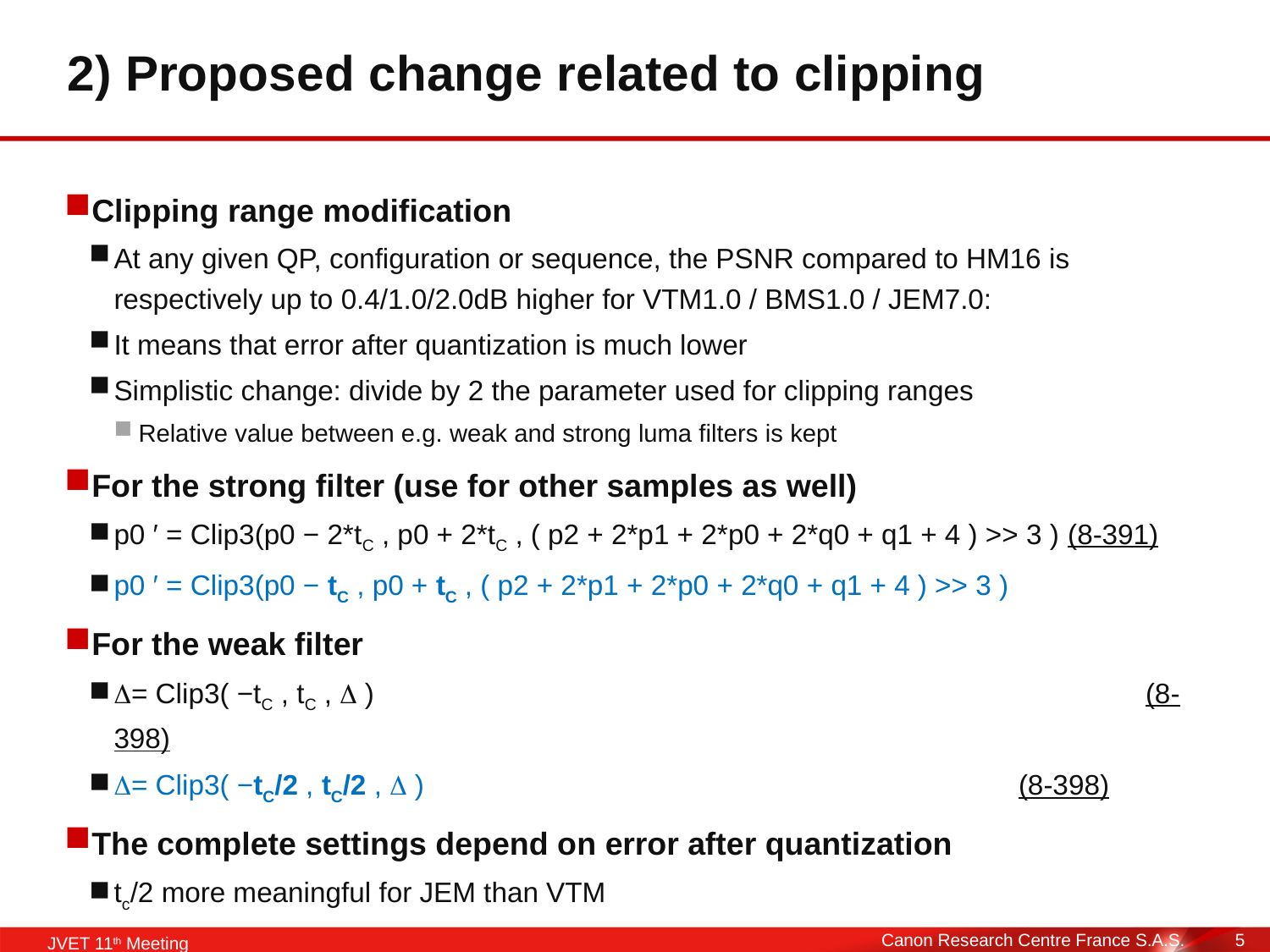

# 2) Proposed change related to clipping
Clipping range modification
At any given QP, configuration or sequence, the PSNR compared to HM16 is respectively up to 0.4/1.0/2.0dB higher for VTM1.0 / BMS1.0 / JEM7.0:
It means that error after quantization is much lower
Simplistic change: divide by 2 the parameter used for clipping ranges
Relative value between e.g. weak and strong luma filters is kept
For the strong filter (use for other samples as well)
p0 ′ = Clip3(p0 − 2*tC , p0 + 2*tC , ( p2 + 2*p1 + 2*p0 + 2*q0 + q1 + 4 ) >> 3 ) (8-391)
p0 ′ = Clip3(p0 − tC , p0 + tC , ( p2 + 2*p1 + 2*p0 + 2*q0 + q1 + 4 ) >> 3 )
For the weak filter
Δ= Clip3( −tC , tC , Δ )  						  (8-398)
Δ= Clip3( −tC/2 , tC/2 , Δ )  					  (8-398)
The complete settings depend on error after quantization
tc/2 more meaningful for JEM than VTM
Canon Research Centre France S.A.S.
5